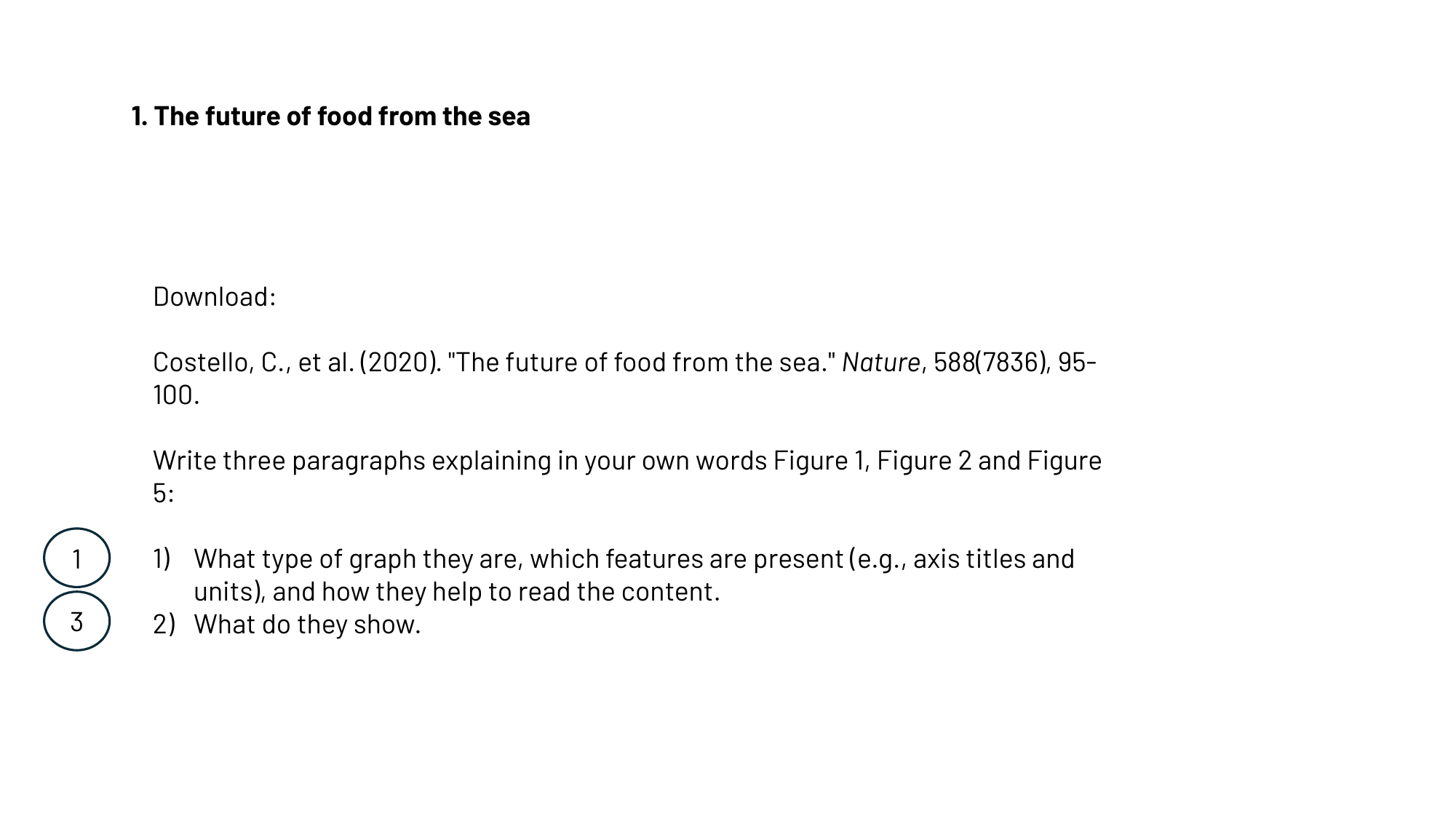

1. The future of food from the sea
Download:

Costello, C., et al. (2020). "The future of food from the sea." Nature, 588(7836), 95-100.

Write three paragraphs explaining in your own words Figure 1, Figure 2 and Figure 5:

What type of graph they are, which features are present (e.g., axis titles and units), and how they help to read the content.
What do they show.

1
3